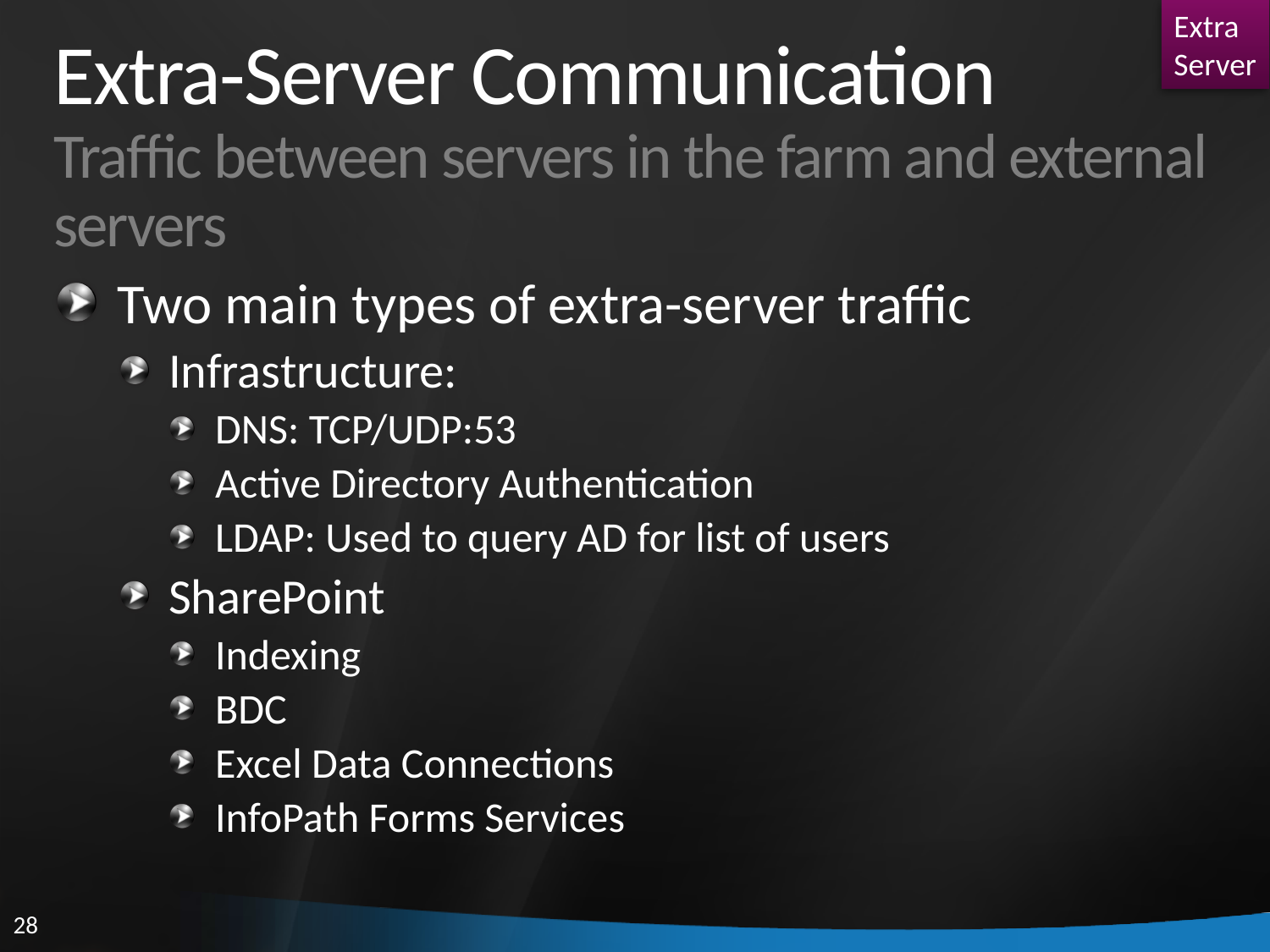

Extra
Server
# Extra-Server Communication Traffic between servers in the farm and external servers

Two main types of extra-server traffic
Infrastructure:
DNS: TCP/UDP:53
Active Directory Authentication
LDAP: Used to query AD for list of users
SharePoint
Indexing
BDC
Excel Data Connections
InfoPath Forms Services